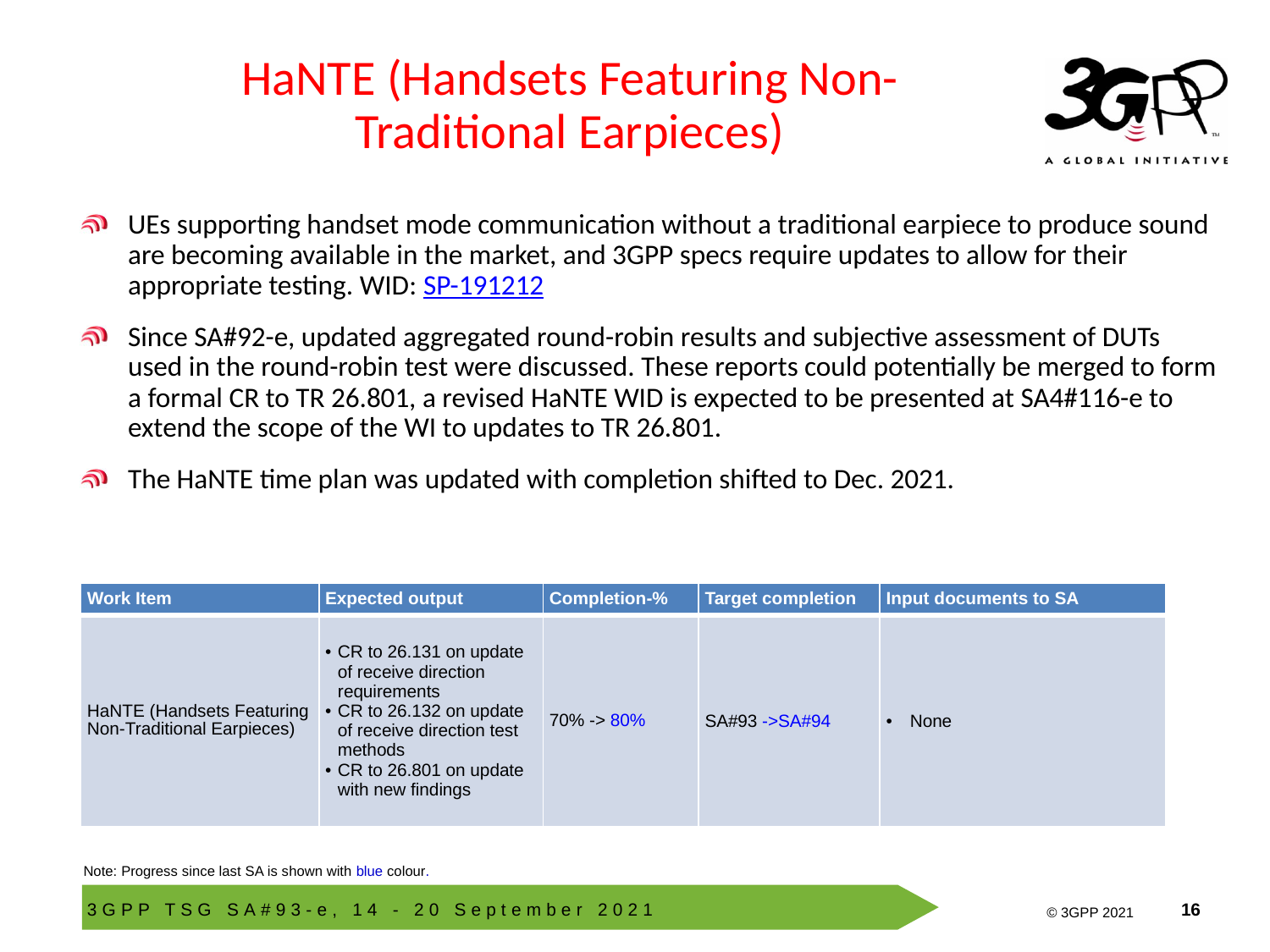

# HaNTE (Handsets Featuring Non-Traditional Earpieces)
UEs supporting handset mode communication without a traditional earpiece to produce sound are becoming available in the market, and 3GPP specs require updates to allow for their appropriate testing. WID: SP-191212
Since SA#92-e, updated aggregated round-robin results and subjective assessment of DUTs used in the round-robin test were discussed. These reports could potentially be merged to form a formal CR to TR 26.801, a revised HaNTE WID is expected to be presented at SA4#116-e to extend the scope of the WI to updates to TR 26.801.
The HaNTE time plan was updated with completion shifted to Dec. 2021.
| Work Item | Expected output | Completion-% | Target completion | Input documents to SA |
| --- | --- | --- | --- | --- |
| HaNTE (Handsets Featuring Non-Traditional Earpieces) | CR to 26.131 on update of receive direction requirements CR to 26.132 on update of receive direction test methods CR to 26.801 on update with new findings | 70% -> 80% | SA#93 ->SA#94 | None |
Note: Progress since last SA is shown with blue colour.